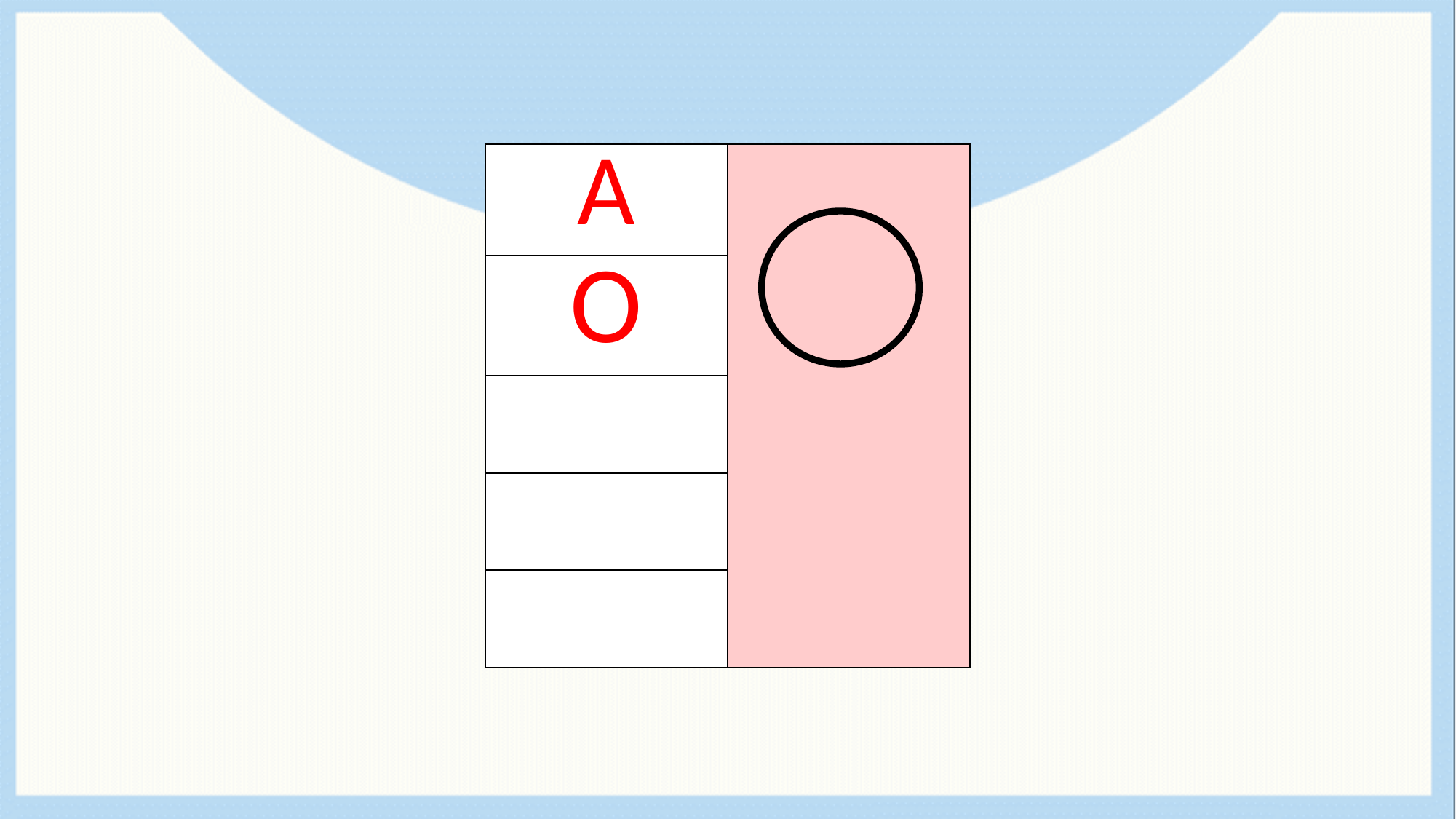

| А |  |
| --- | --- |
| О |  |
|  |  |
|  |  |
|  |  |